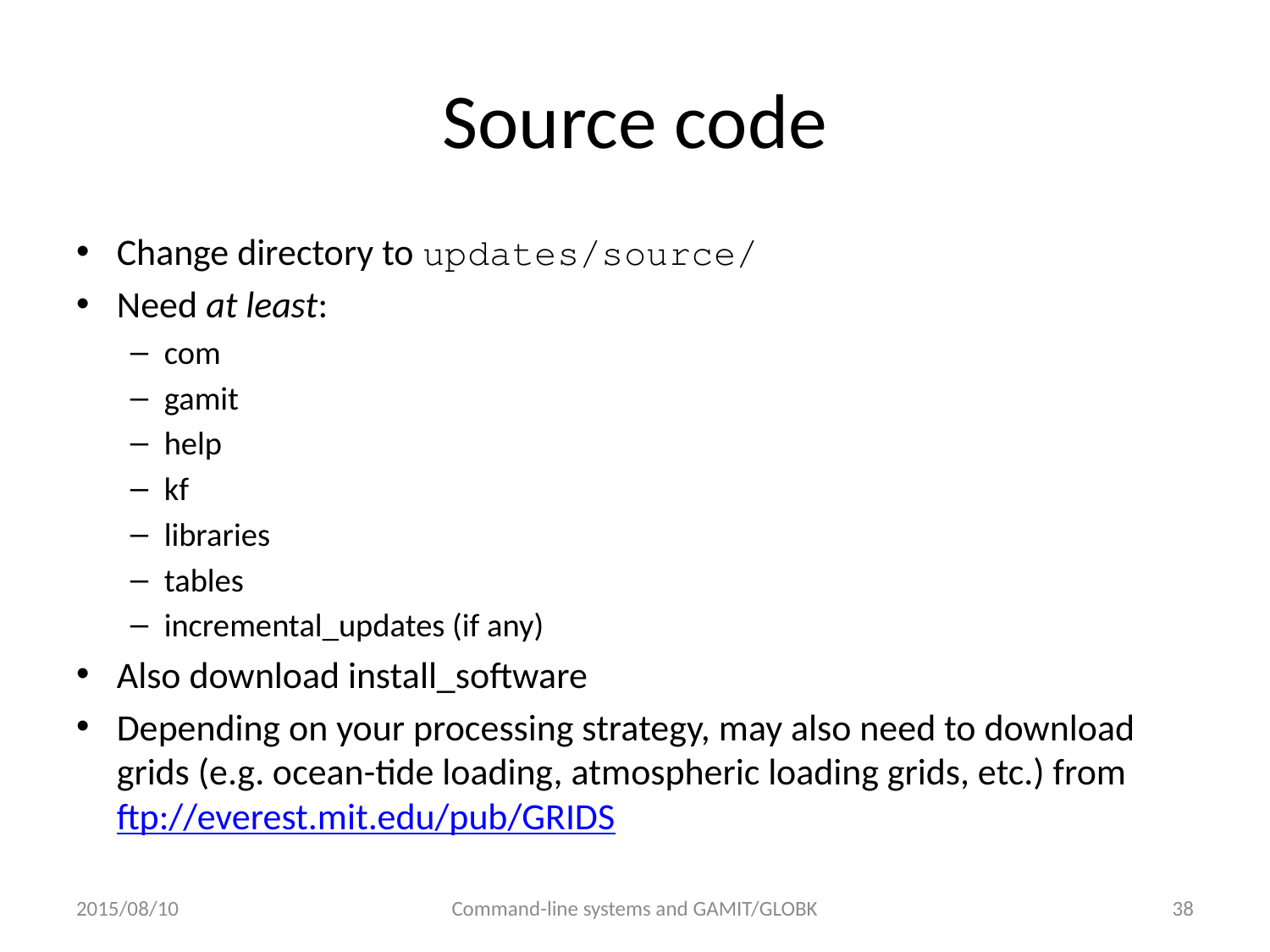

# Source code
Change directory to updates/source/
Need at least:
com
gamit
help
kf
libraries
tables
incremental_updates (if any)
Also download install_software
Depending on your processing strategy, may also need to download grids (e.g. ocean-tide loading, atmospheric loading grids, etc.) from ftp://everest.mit.edu/pub/GRIDS
2015/08/10
Command-line systems and GAMIT/GLOBK
38